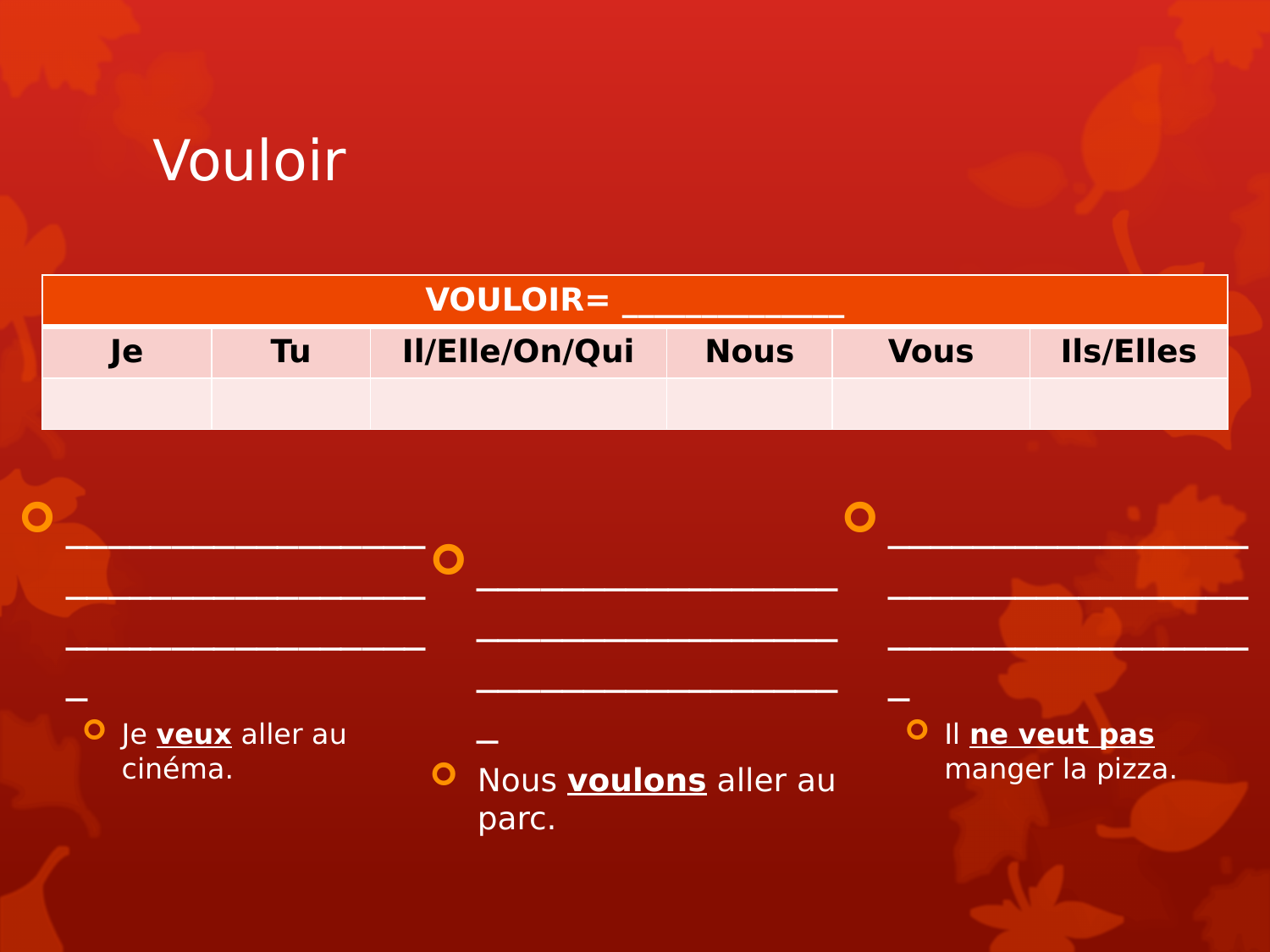

# Vouloir
| VOULOIR= \_\_\_\_\_\_\_\_\_\_\_\_\_\_ |  |  |  |  |  |
| --- | --- | --- | --- | --- | --- |
| Je | Tu | Il/Elle/On/Qui | Nous | Vous | Ils/Elles |
|  |  |  |  |  |  |
____________________________________________________
Je veux aller au cinéma.

____________________________________________________
Nous voulons aller au parc.
____________________________________________________
Il ne veut pas manger la pizza.